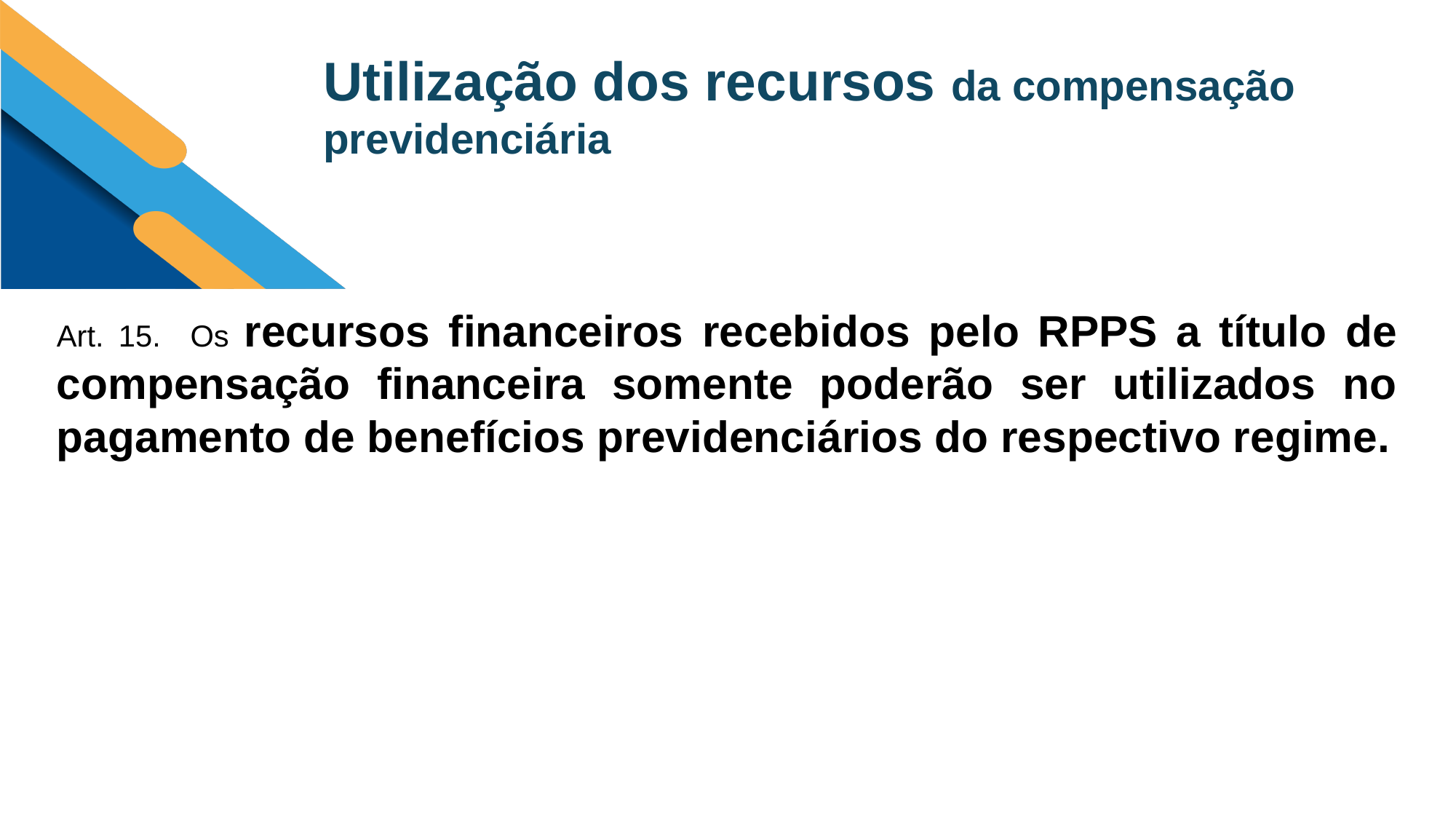

Utilização dos recursos da compensação previdenciária
Art. 15.  Os recursos financeiros recebidos pelo RPPS a título de compensação financeira somente poderão ser utilizados no pagamento de benefícios previdenciários do respectivo regime.